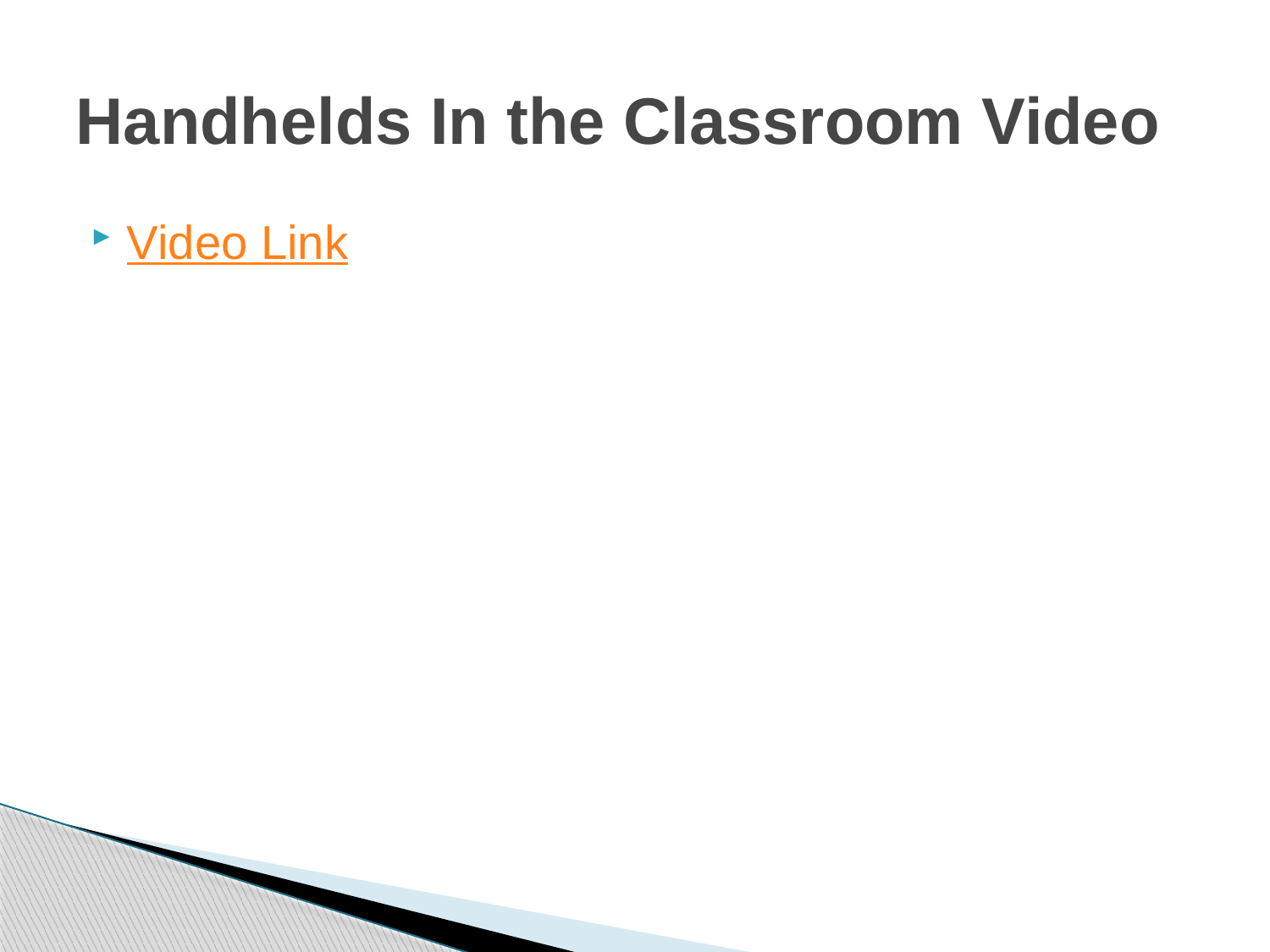

# Handhelds In the Classroom Video
Video Link